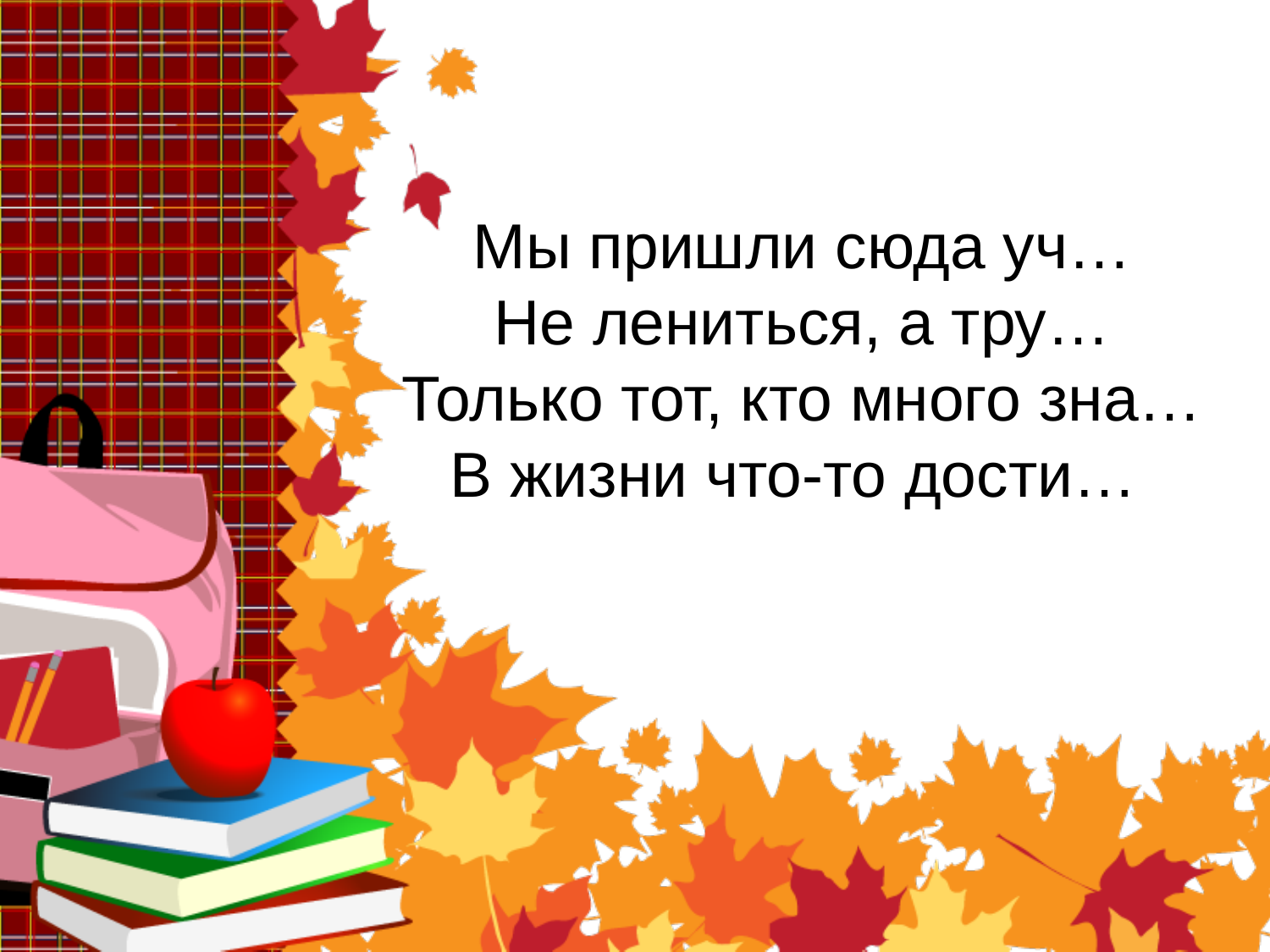

# Мы пришли сюда уч… Не лениться, а тру… Только тот, кто много зна… В жизни что-то дости…
.